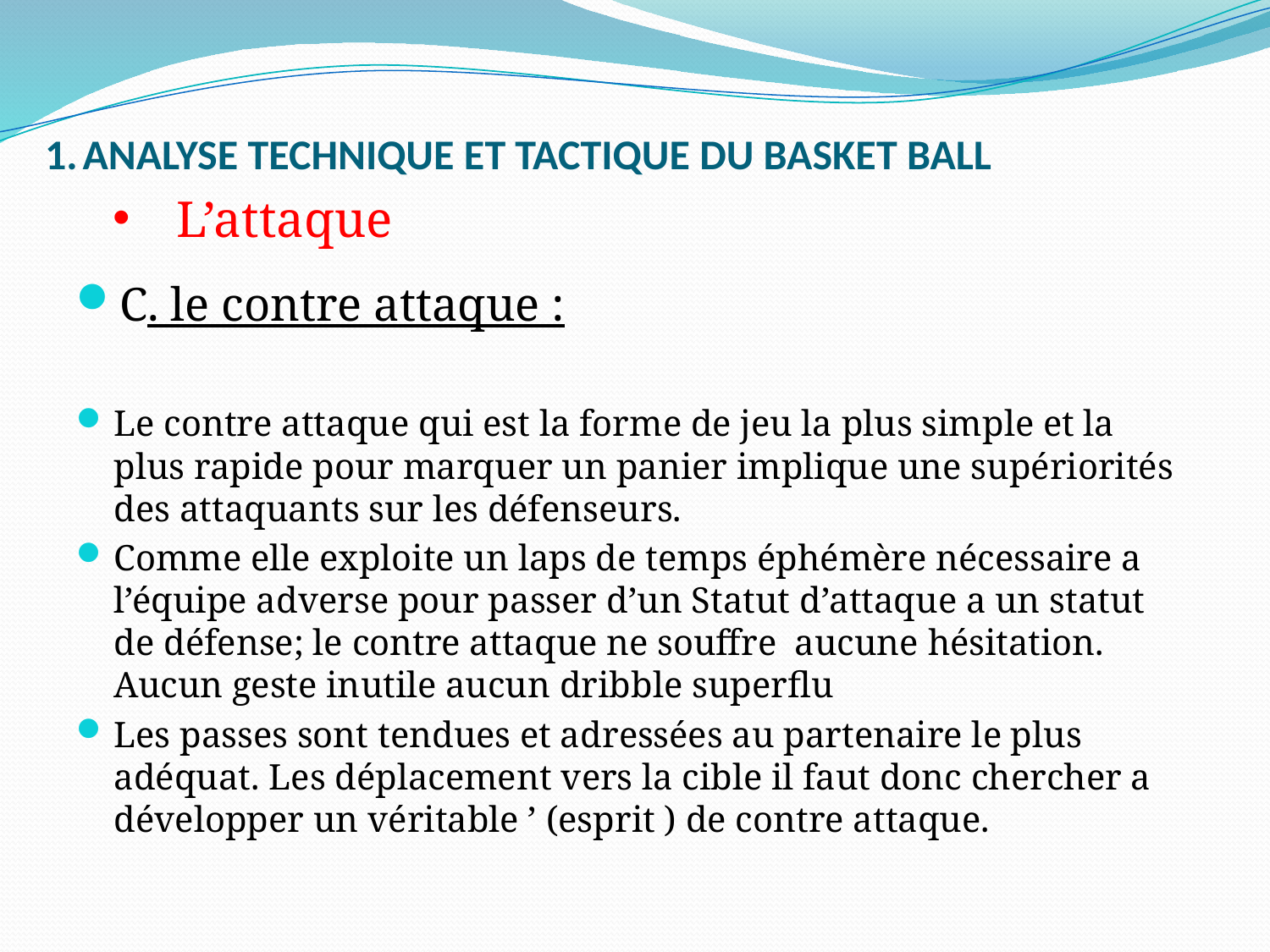

ANALYSE TECHNIQUE ET TACTIQUE DU BASKET BALL
L’attaque
C. le contre attaque :

Le contre attaque qui est la forme de jeu la plus simple et la plus rapide pour marquer un panier implique une supériorités des attaquants sur les défenseurs.
Comme elle exploite un laps de temps éphémère nécessaire a l’équipe adverse pour passer d’un Statut d’attaque a un statut de défense; le contre attaque ne souffre  aucune hésitation. Aucun geste inutile aucun dribble superflu
Les passes sont tendues et adressées au partenaire le plus adéquat. Les déplacement vers la cible il faut donc chercher a développer un véritable ’ (esprit ) de contre attaque.